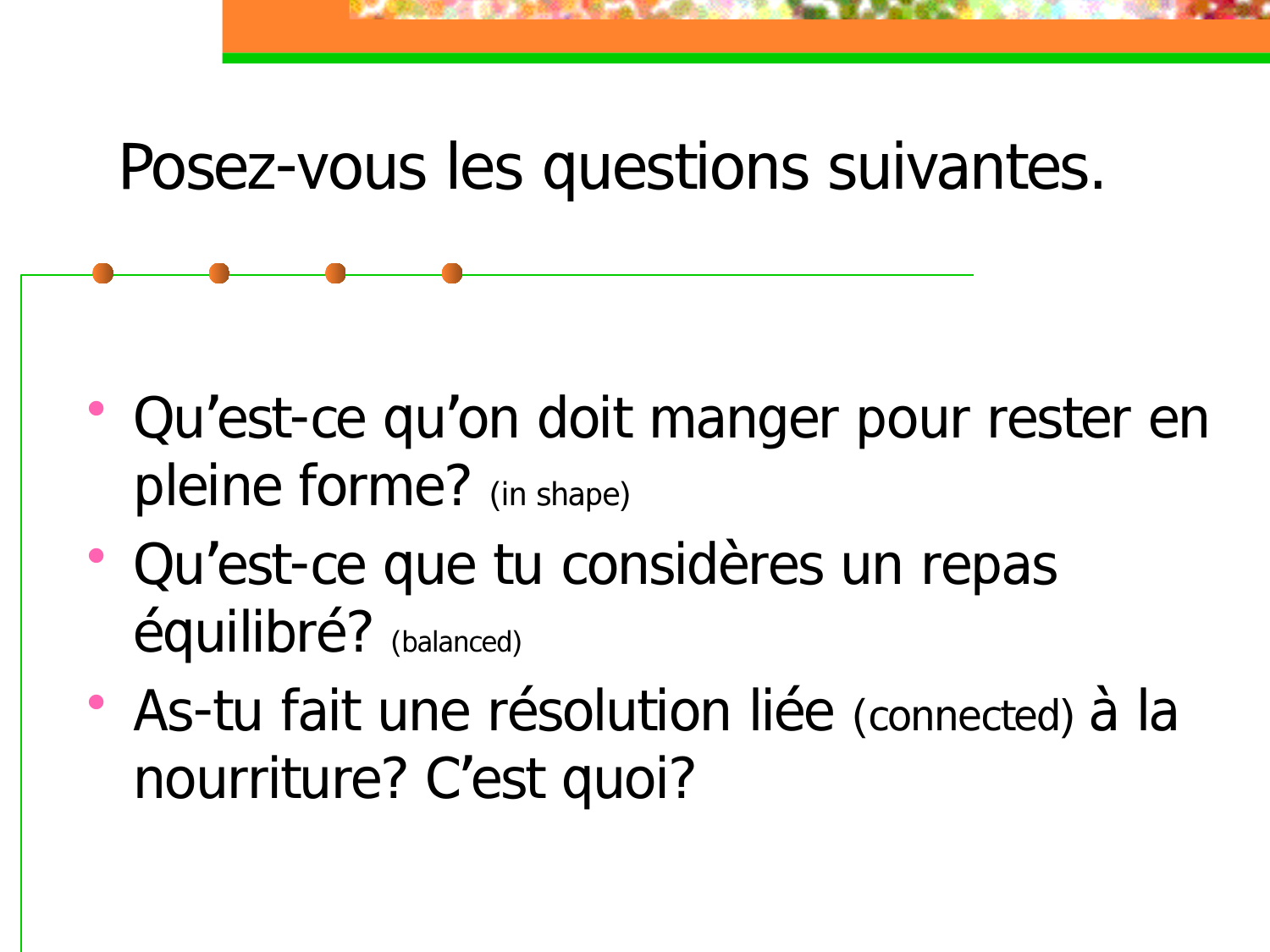

# Posez-vous les questions suivantes.

Qu’est-ce qu’on doit manger pour rester en pleine forme? (in shape)
Qu’est-ce que tu considères un repas équilibré? (balanced)
As-tu fait une résolution liée (connected) à la nourriture? C’est quoi?